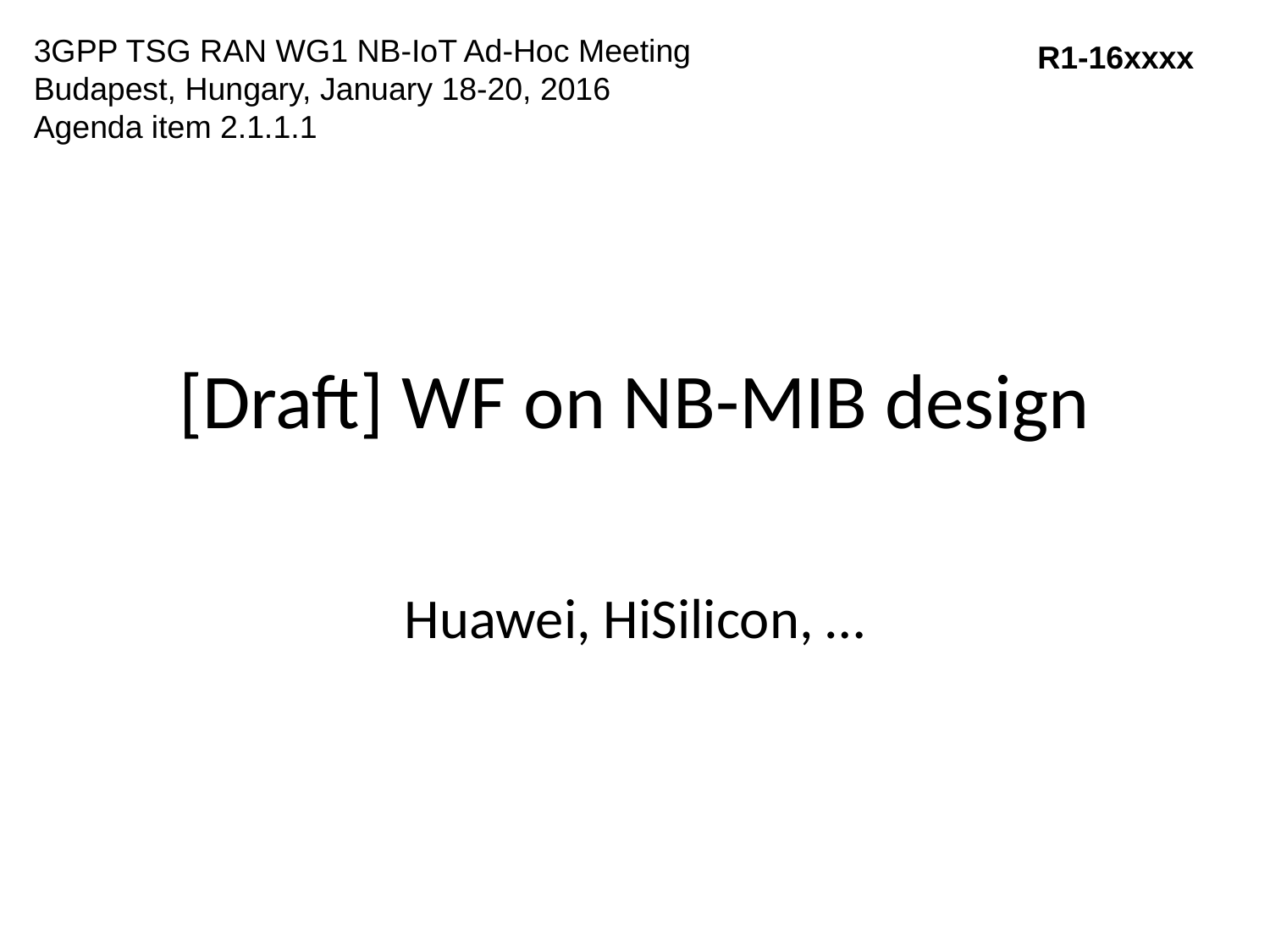

3GPP TSG RAN WG1 NB-IoT Ad-Hoc Meeting
Budapest, Hungary, January 18-20, 2016
Agenda item 2.1.1.1
R1-16xxxx
# [Draft] WF on NB-MIB design
Huawei, HiSilicon, …